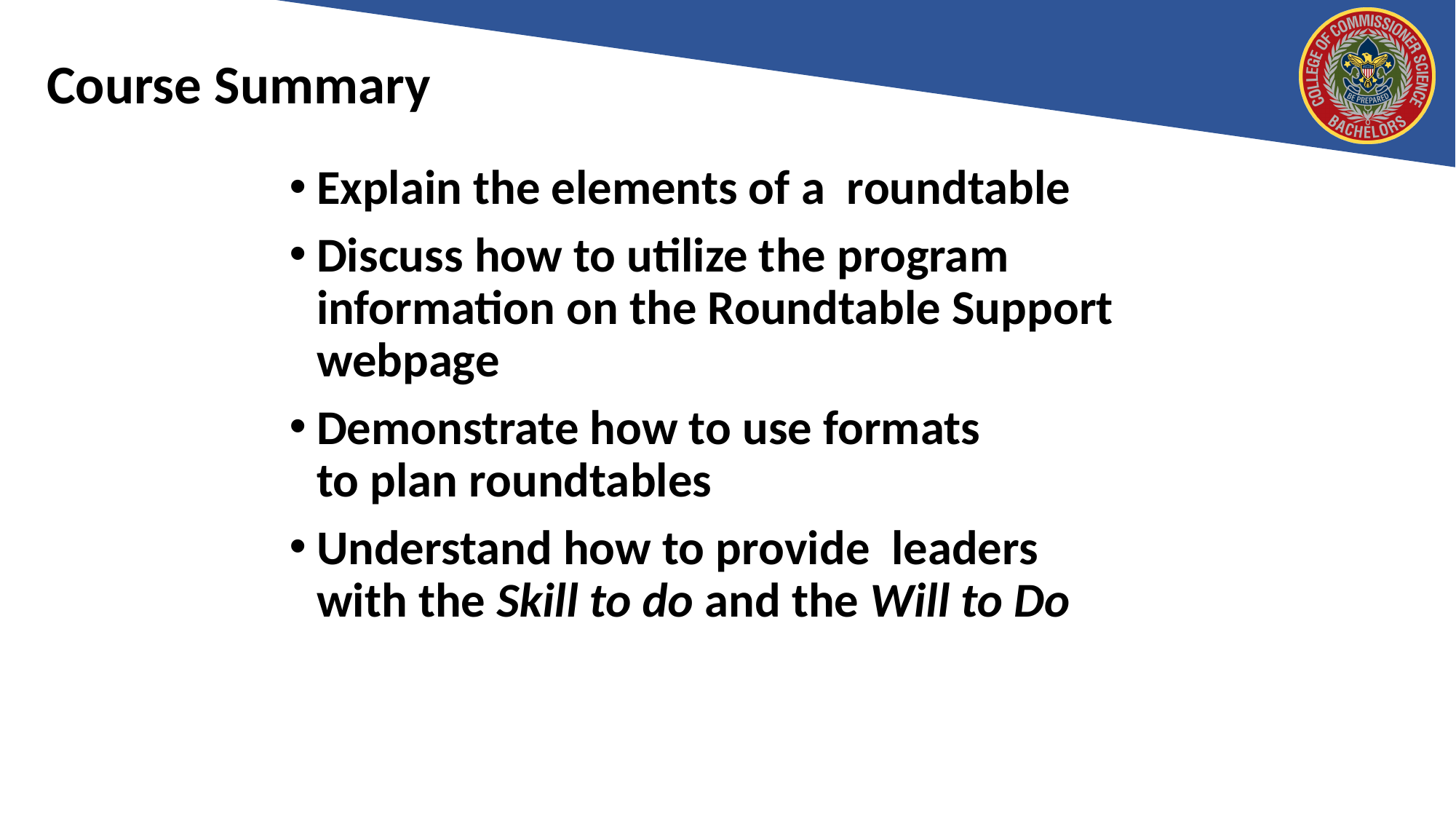

# Course Summary
Explain the elements of a  roundtable
Discuss how to utilize the program information on the Roundtable Support webpage
Demonstrate how to use formats to plan roundtables
Understand how to provide  leaders with the Skill to do and the Will to Do